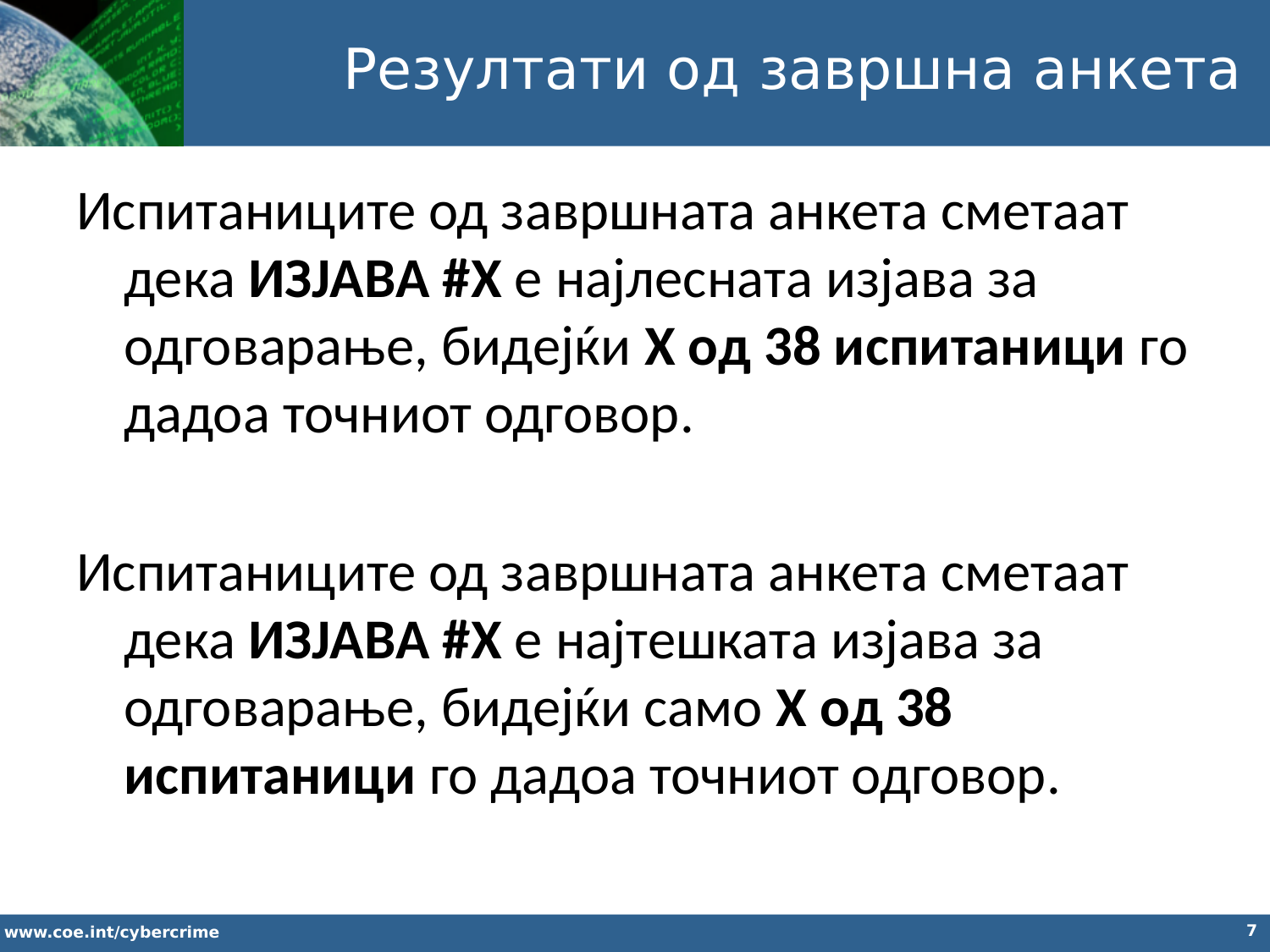

Резултати од завршна анкета
Испитаниците од завршната анкета сметаат дека ИЗЈАВА #Х е најлесната изјава за одговарање, бидејќи Х од 38 испитаници го дадоа точниот одговор.

Испитаниците од завршната анкета сметаат дека ИЗЈАВА #X е најтешката изјава за одговарање, бидејќи само X од 38 испитаници го дадоа точниот одговор.